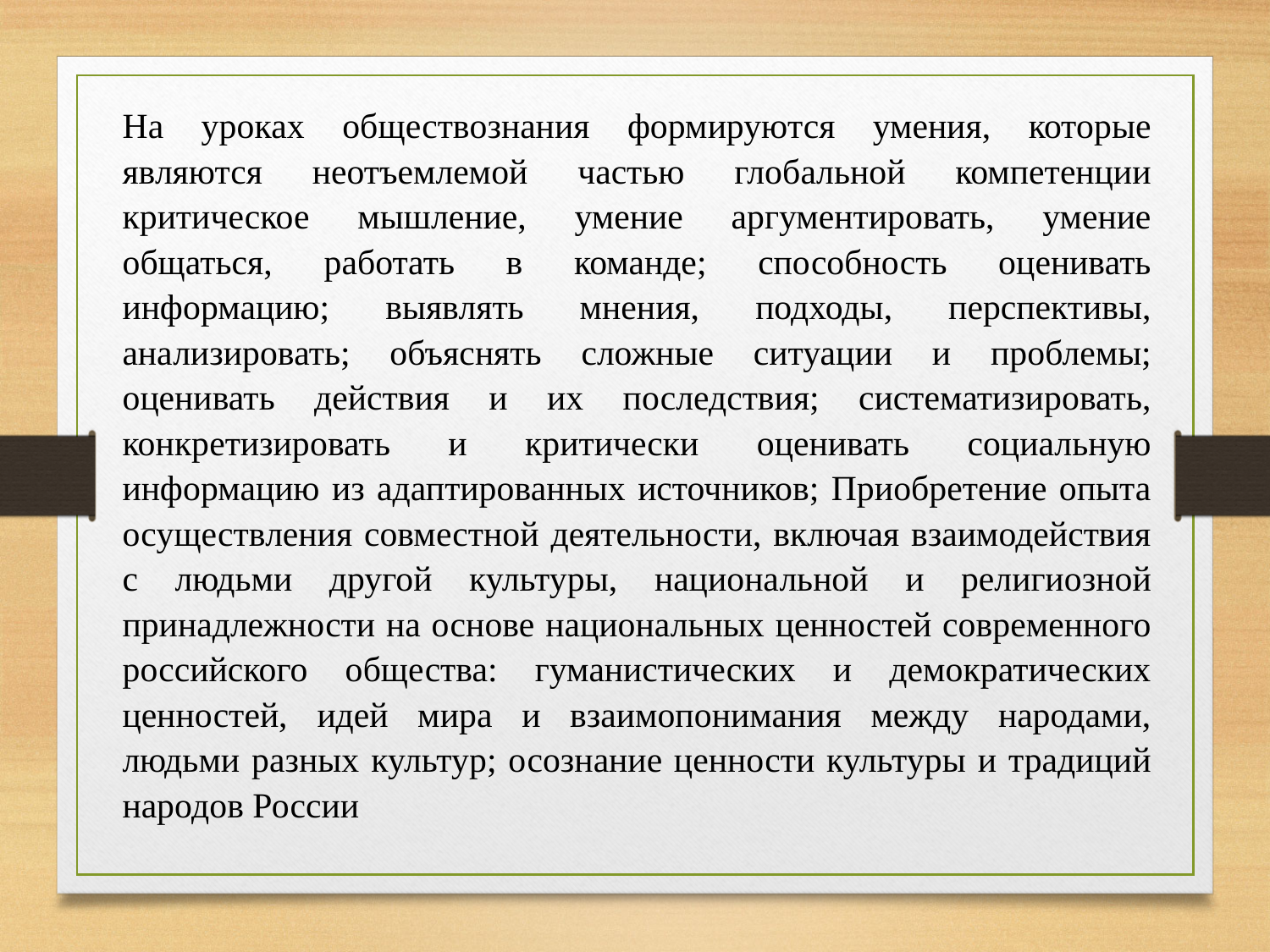

На уроках обществознания формируются умения, которые являются неотъемлемой частью глобальной компетенции критическое мышление, умение аргументировать, умение общаться, работать в команде; способность оценивать информацию; выявлять мнения, подходы, перспективы, анализировать; объяснять сложные ситуации и проблемы; оценивать действия и их последствия; систематизировать, конкретизировать и критически оценивать социальную информацию из адаптированных источников; Приобретение опыта осуществления совместной деятельности, включая взаимодействия с людьми другой культуры, национальной и религиозной принадлежности на основе национальных ценностей современного российского общества: гуманистических и демократических ценностей, идей мира и взаимопонимания между народами, людьми разных культур; осознание ценности культуры и традиций народов России